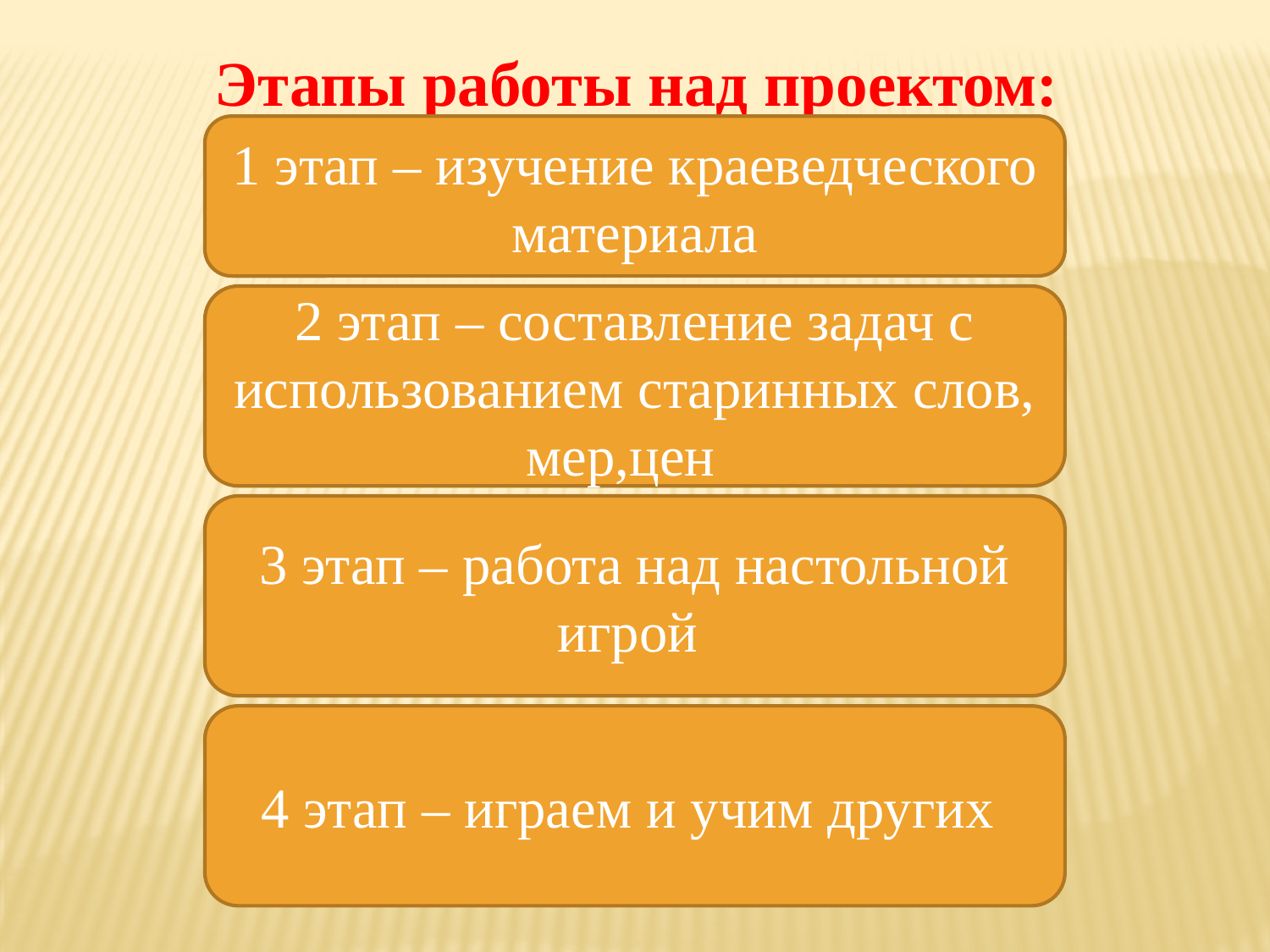

Этапы работы над проектом:

1 этап – изучение краеведческого материала
2 этап – составление задач с использованием старинных слов, мер,цен
3 этап – работа над настольной игрой
4 этап – играем и учим других